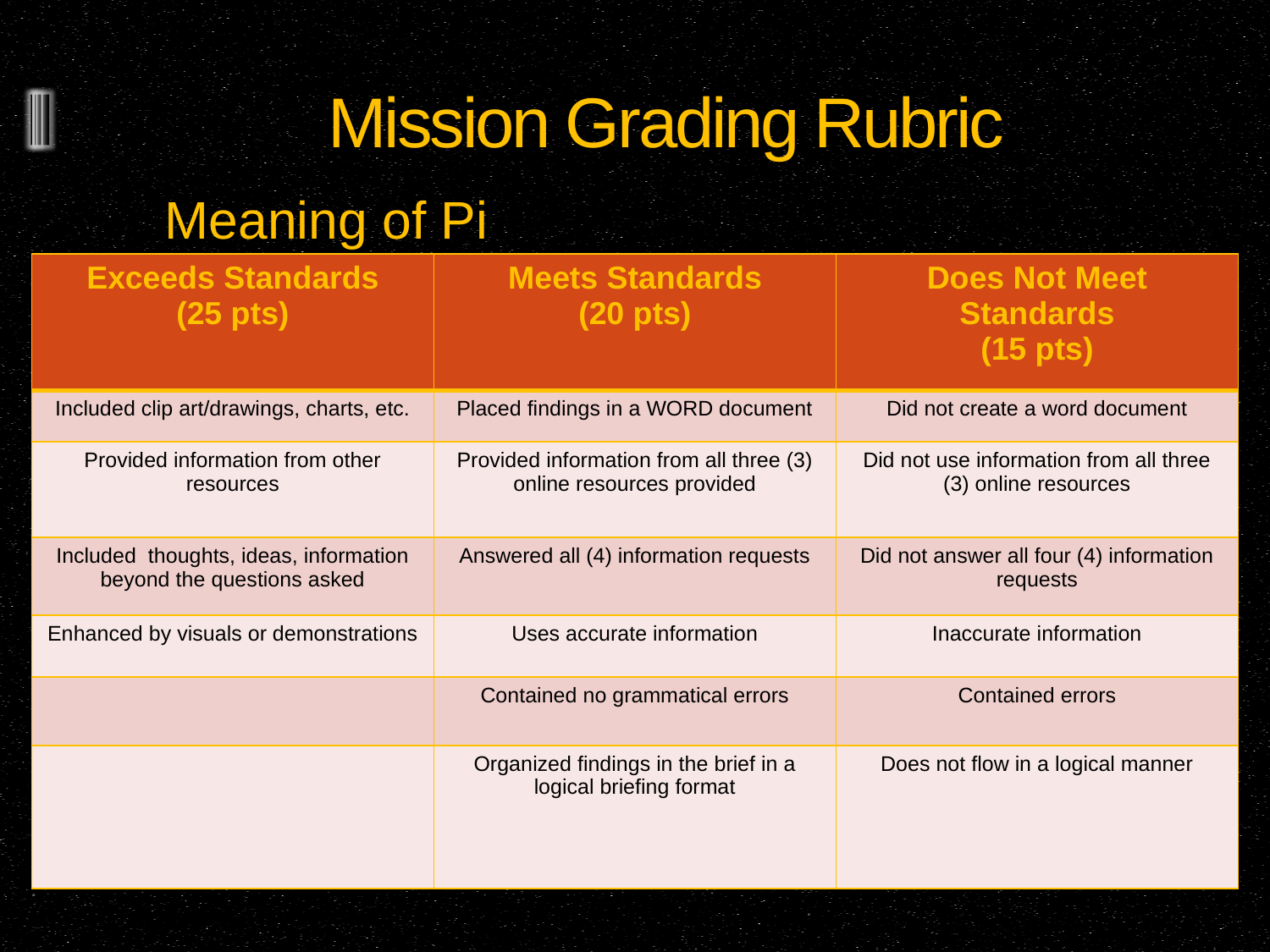

# Mission Grading Rubric
	Meaning of Pi

| Exceeds Standards (25 pts) | Meets Standards (20 pts) | Does Not Meet Standards (15 pts) |
| --- | --- | --- |
| Included clip art/drawings, charts, etc. | Placed findings in a WORD document | Did not create a word document |
| Provided information from other resources | Provided information from all three (3) online resources provided | Did not use information from all three (3) online resources |
| Included thoughts, ideas, information beyond the questions asked | Answered all (4) information requests | Did not answer all four (4) information requests |
| Enhanced by visuals or demonstrations | Uses accurate information | Inaccurate information |
|  | Contained no grammatical errors | Contained errors |
|  | Organized findings in the brief in a logical briefing format | Does not flow in a logical manner |